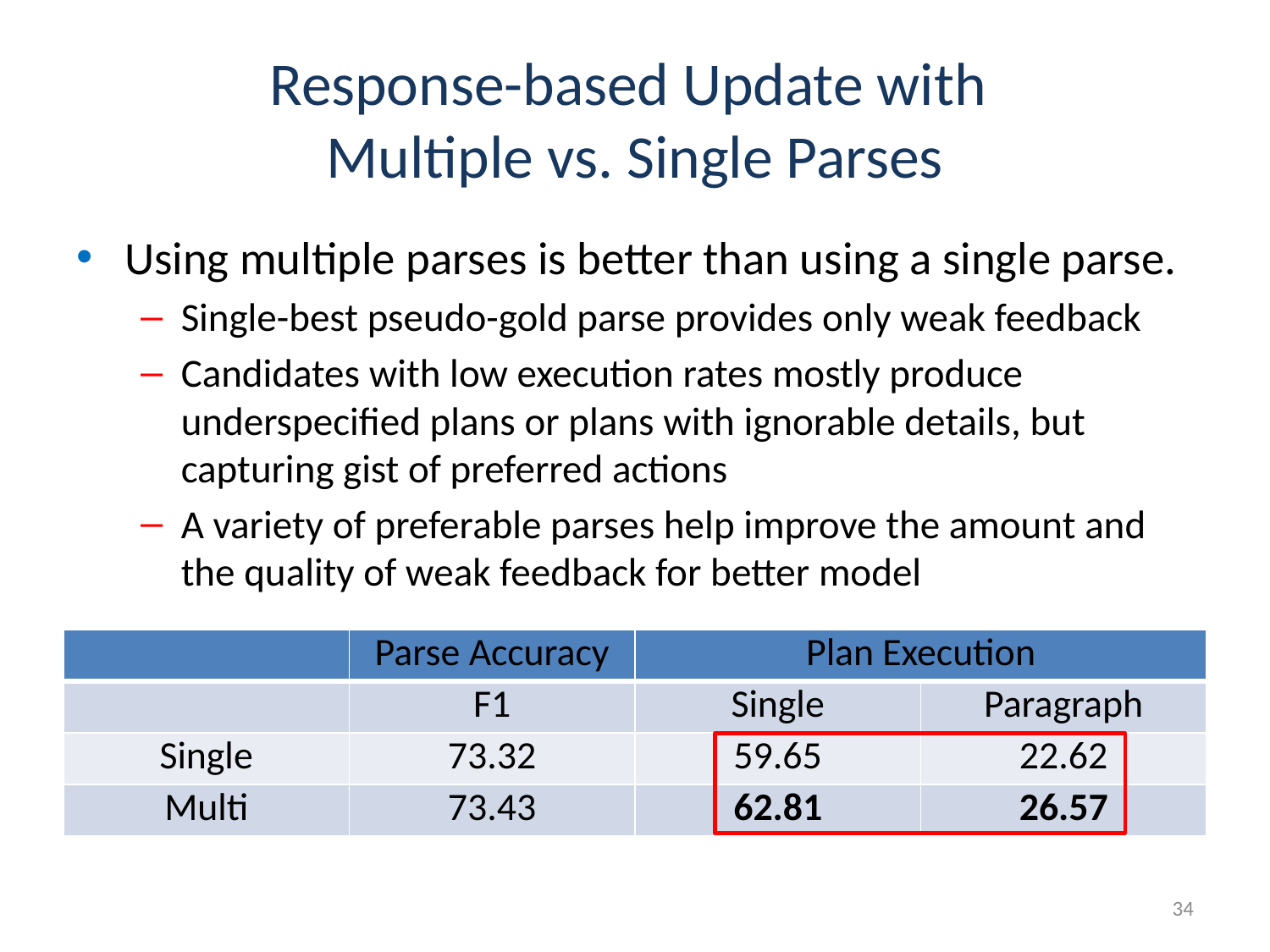

# Response-based Update with Multiple vs. Single Parses
Using multiple parses is better than using a single parse.
Single-best pseudo-gold parse provides only weak feedback
Candidates with low execution rates mostly produce underspecified plans or plans with ignorable details, but capturing gist of preferred actions
A variety of preferable parses help improve the amount and the quality of weak feedback for better model
|  | Parse Accuracy | Plan Execution |  |
| --- | --- | --- | --- |
|  | F1 | Single | Paragraph |
| Single | 73.32 | 59.65 | 22.62 |
| Multi | 73.43 | 62.81 | 26.57 |

34